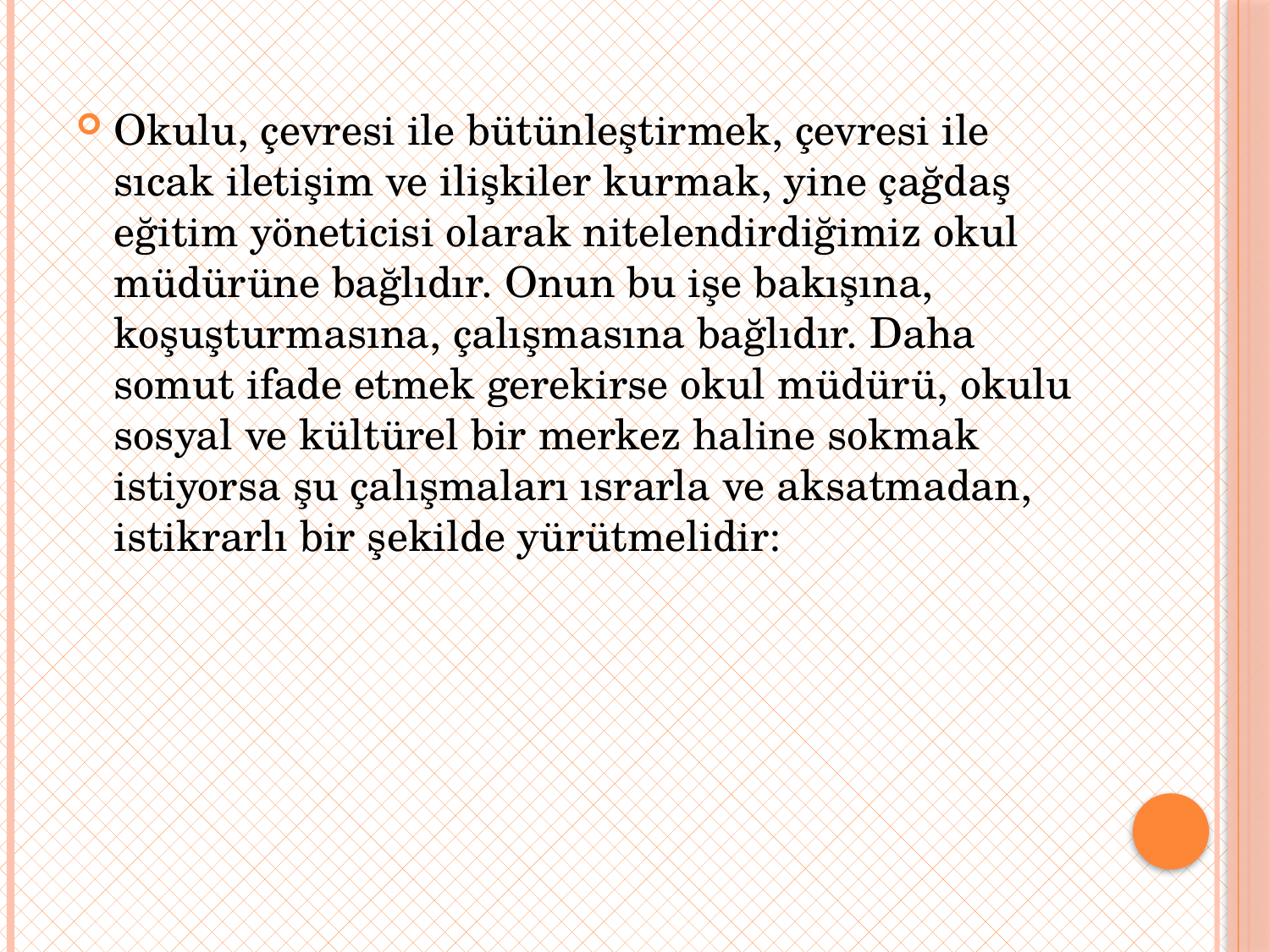

Okulu, çevresi ile bütünleştirmek, çevresi ile sıcak iletişim ve ilişkiler kurmak, yine çağdaş eğitim yöneticisi olarak nitelendirdiğimiz okul müdürüne bağlıdır. Onun bu işe bakışına, koşuşturmasına, çalışmasına bağlıdır. Daha somut ifade etmek gerekirse okul müdürü, okulu sosyal ve kültürel bir merkez haline sokmak istiyorsa şu çalışmaları ısrarla ve aksatmadan, istikrarlı bir şekilde yürütmelidir: